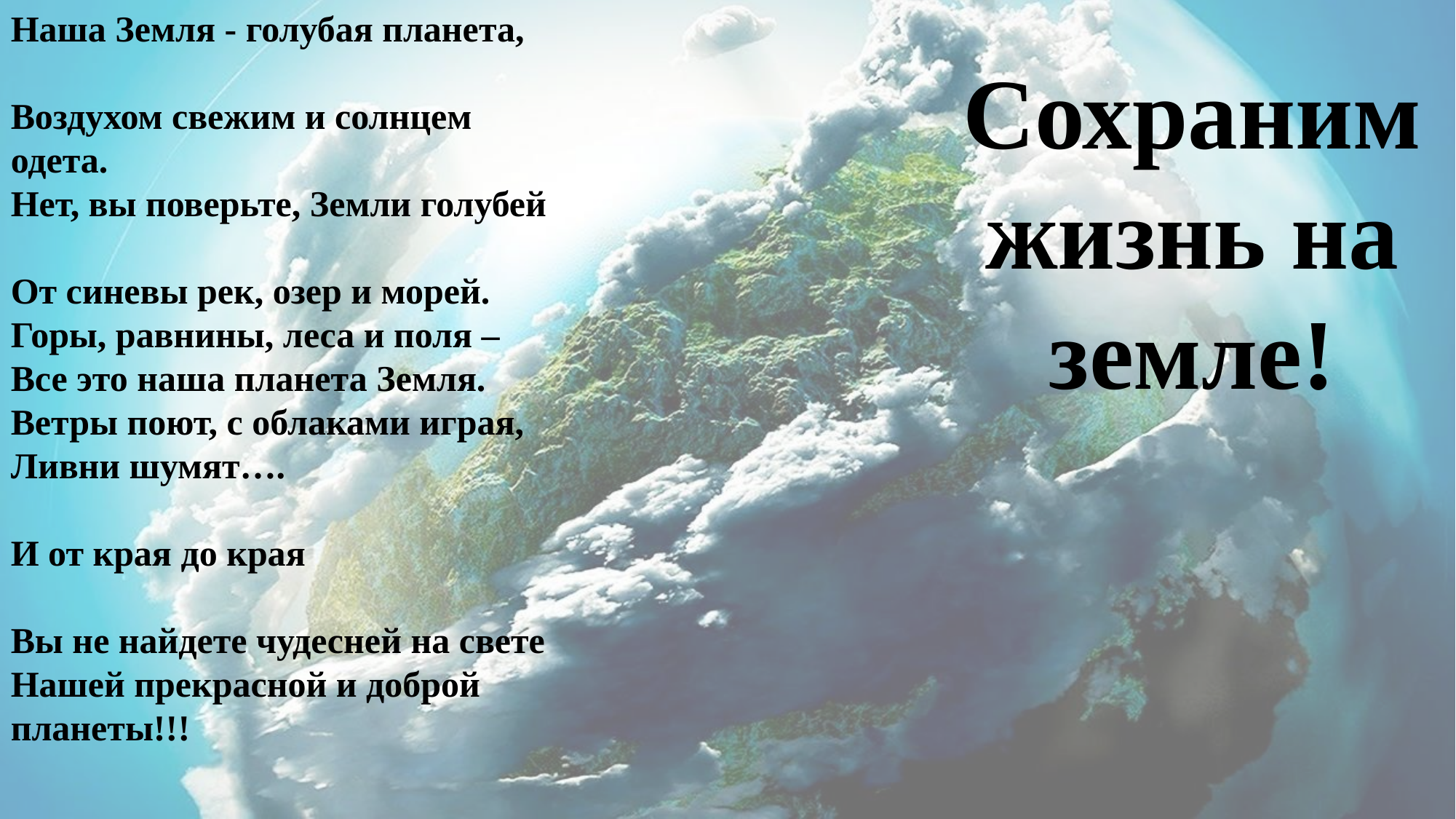

Наша Земля - голубая планета,
Воздухом свежим и солнцем одета.
Нет, вы поверьте, Земли голубей
От синевы рек, озер и морей.
Горы, равнины, леса и поля –
Все это наша планета Земля.
Ветры поют, с облаками играя,
Ливни шумят….
И от края до края
Вы не найдете чудесней на свете
Нашей прекрасной и доброй планеты!!!
Сохраним жизнь на земле!